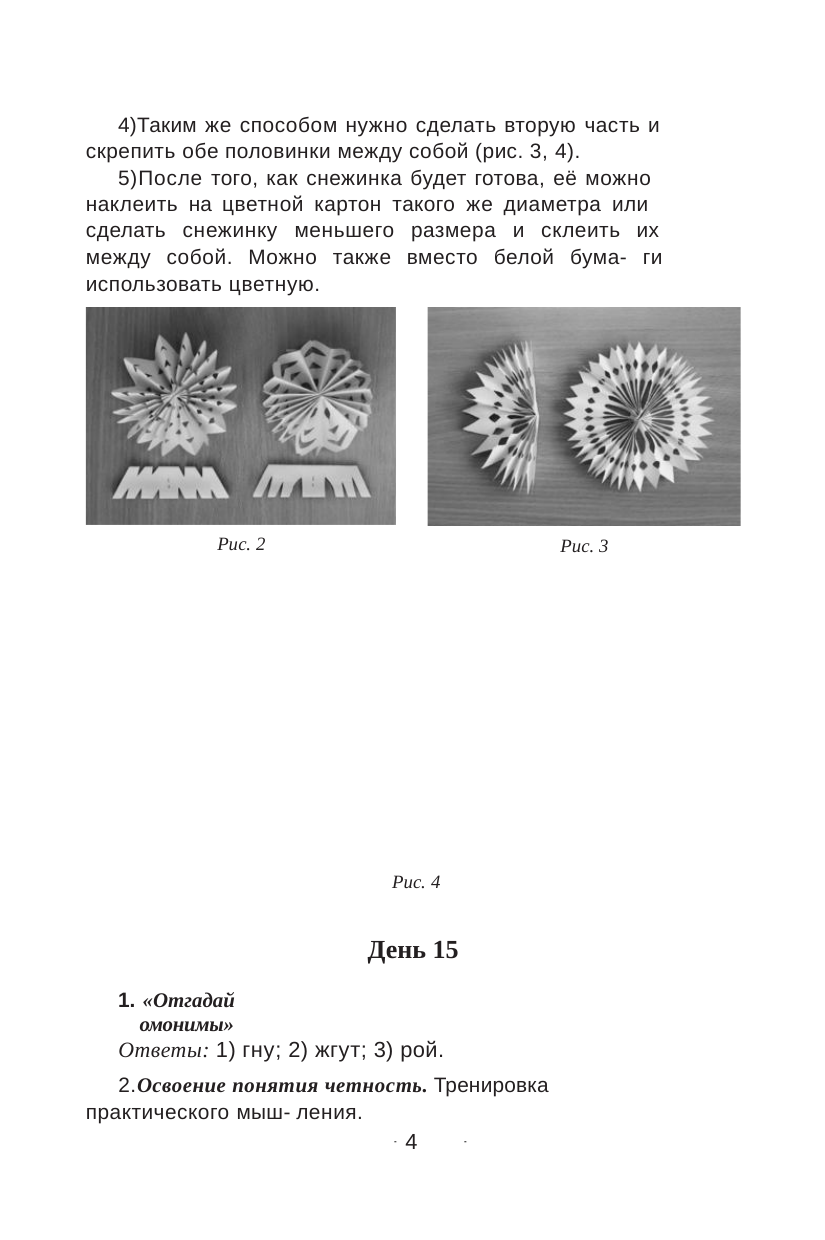

4)Таким же способом нужно сделать вторую часть и
скрепить обе половинки между собой (рис. 3, 4).
5)После того, как снежинка будет готова, её можно
наклеить на цветной картон такого же диаметра или
сделать снежинку меньшего размера и склеить их
между собой. Можно также вместо белой бума- ги
использовать цветную.
3.«Составь расписание». Умение работать с
информацией.
Ответ: 9.30–12.30 — концерт (3-я программа);
16.30–17.40 — передача о животных (2-я
программа); 18.00–20.00 — фильм (1-я
программа);
20.00–23.00 — хоккей (2-я программа);
Новости: 13.00–13.20 (3-я программа),
15.00–15.15 (1-я про- грамма) или 16.00–
16.30 (2-я программа).

4.«Назови и раскрась общие части двух фигур». Тренировка
про- странственного мышления.

Рис. 2
Рис. 3
Ответ: например, так

5.
Скороговорка на отработку звуков [с] и [п].
Спикер у спикера спёр скипетр.
6.Динамическая пауза. Изобрази без слов фразу «Король
надел корону и сел на трон».
Рис. 4
e Гимнастика для рук.
7.«Впиши недостающие гласные в слова». Определение
скорости протекания мыслительных процессов — при
День 15
наличии
ограничения времени.
Расставь запятые так, чтобы получилось как можно
больше чет- ных чисел. Выпиши числа в порядке
возрастания.
возможности.
Тренировка
в
условиях
1. «Отгадай
омонимы»
Ответы: 1) гну; 2) жгут; 3) рой.
2.Освоение понятия четность. Тренировка
практического мыш- ления.
4
4